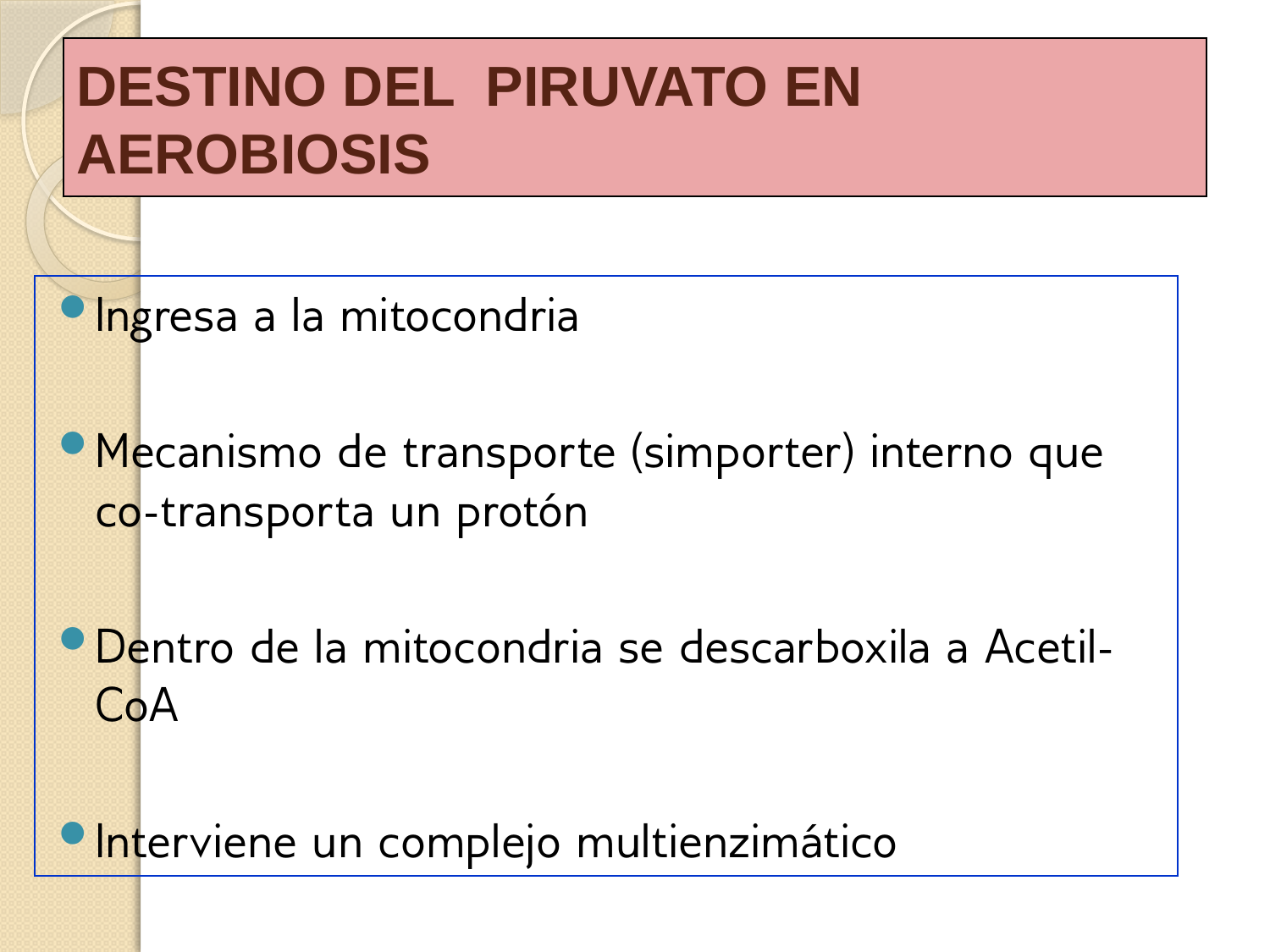

# DESTINO DEL  PIRUVATO EN AEROBIOSIS
Ingresa a la mitocondria

Mecanismo de transporte (simporter) interno que co-transporta un protón

Dentro de la mitocondria se descarboxila a Acetil-CoA

Interviene un complejo multienzimático